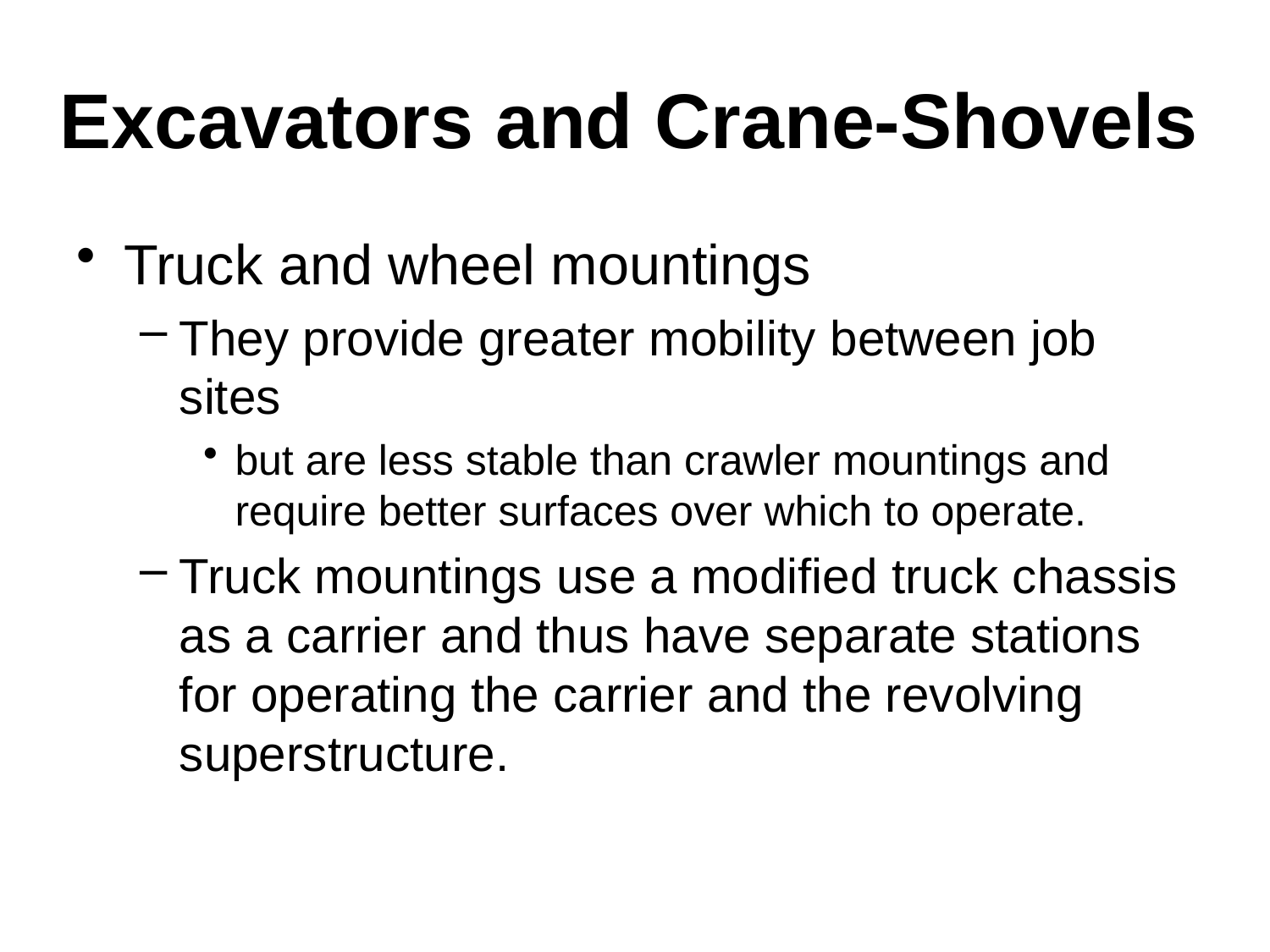

# Excavators and Crane-Shovels
Truck and wheel mountings
They provide greater mobility between job sites
but are less stable than crawler mountings and require better surfaces over which to operate.
Truck mountings use a modified truck chassis as a carrier and thus have separate stations for operating the carrier and the revolving superstructure.